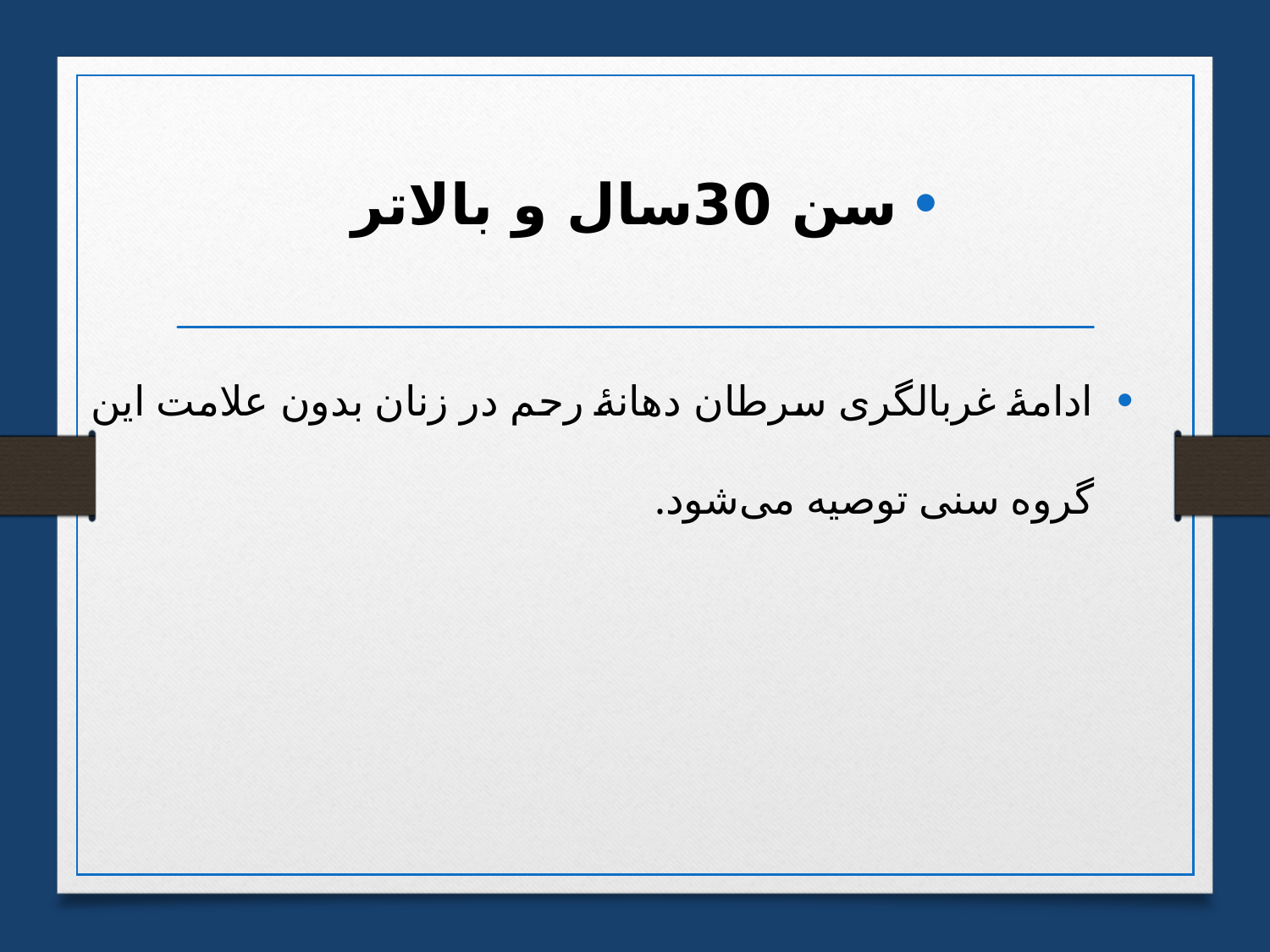

سن 30سال و بالاتر
ادامهٔ غربالگری سرطان دهانهٔ رحم در زنان بدون علامت این گروه سنی توصیه می‌شود.